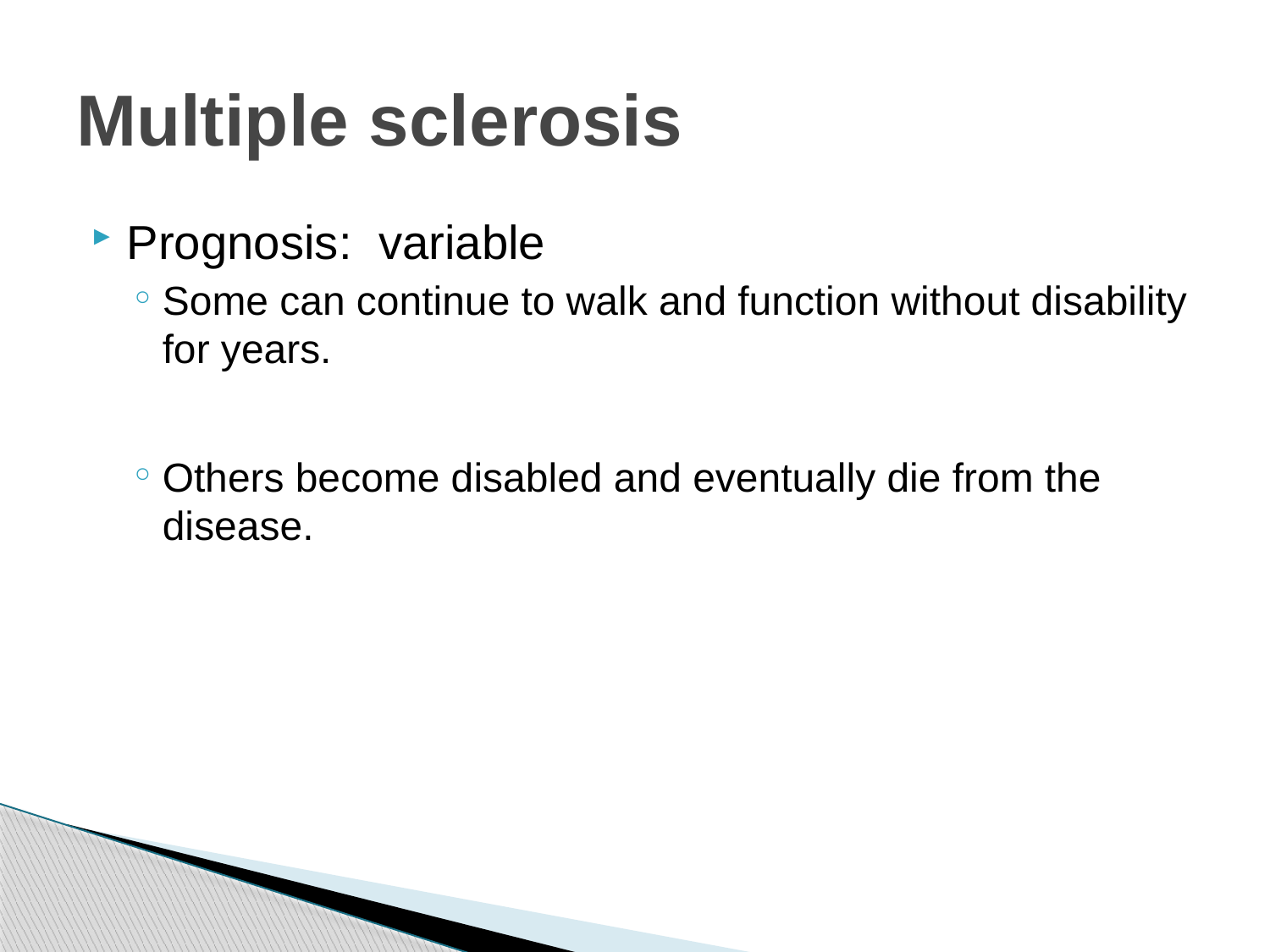

# Multiple sclerosis
Prognosis:  variable
Some can continue to walk and function without disability for years.

Others become disabled and eventually die from the disease.